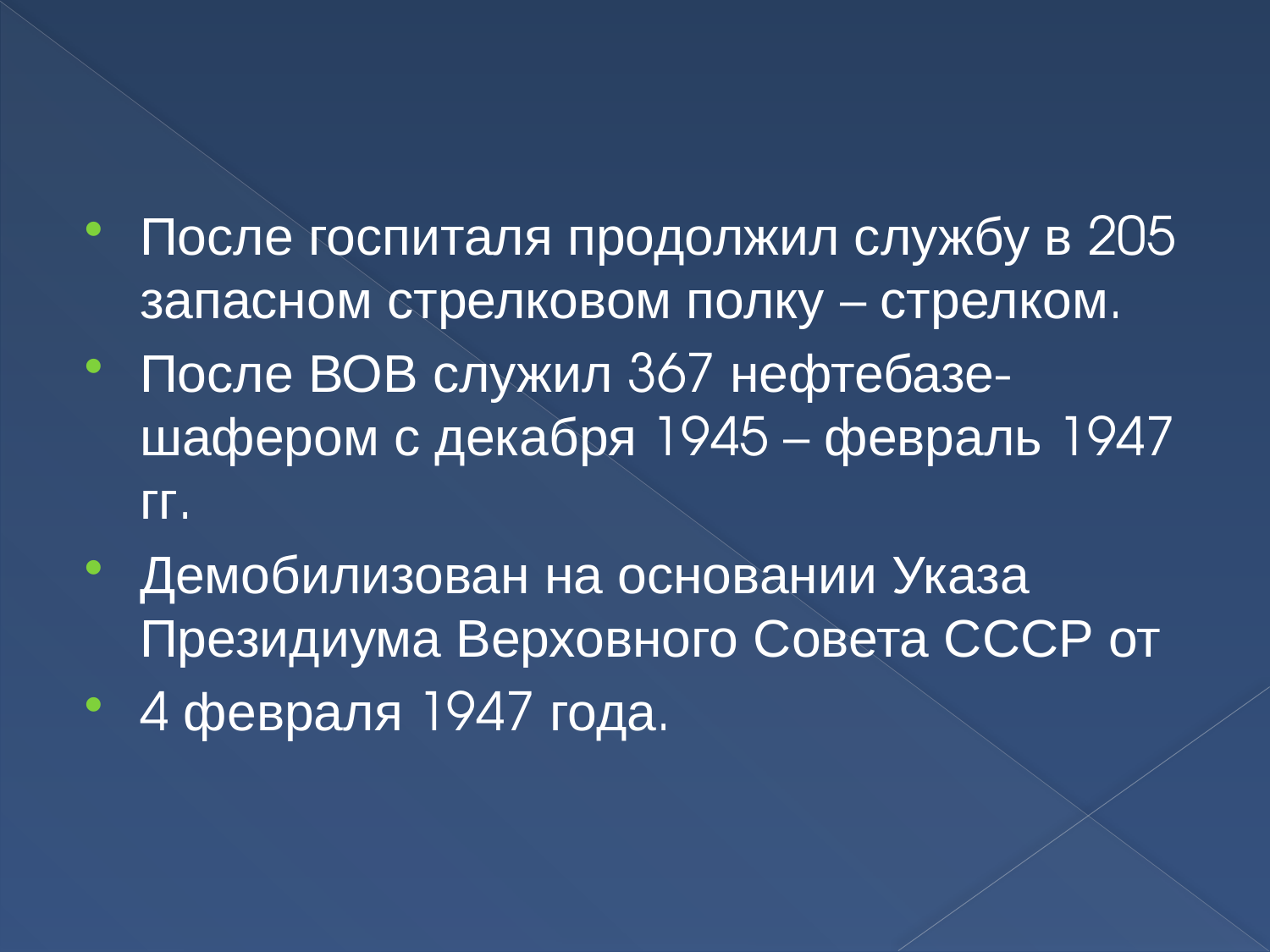

После госпиталя продолжил службу в 205 запасном стрелковом полку – стрелком.
После ВОВ служил 367 нефтебазе- шафером с декабря 1945 – февраль 1947 гг.
Демобилизован на основании Указа Президиума Верховного Совета СССР от
4 февраля 1947 года.